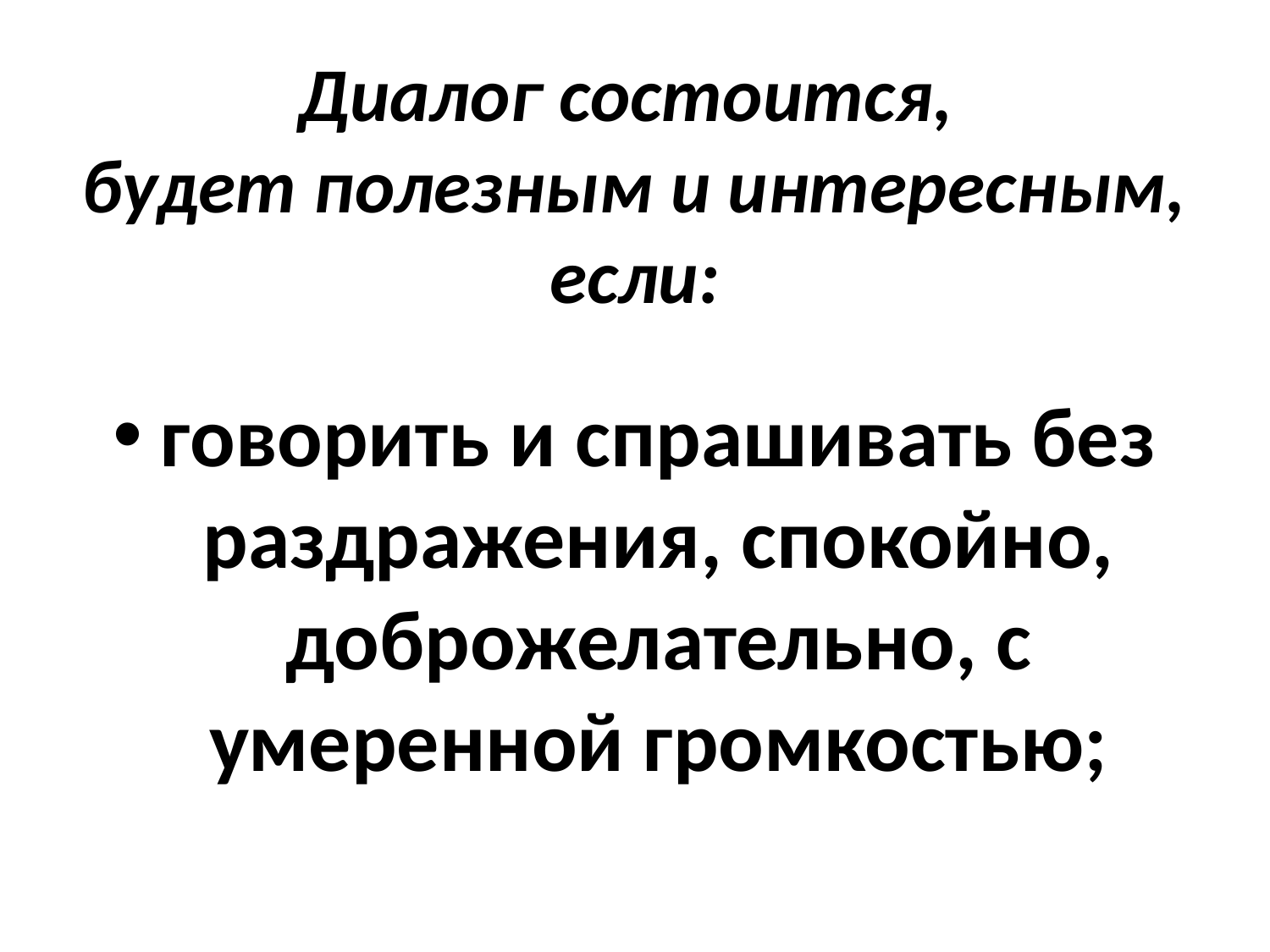

# Диалог состоится, будет полезным и интересным, если:
говорить и спрашивать без раздражения, спокойно, доброжелательно, с умеренной громкостью;